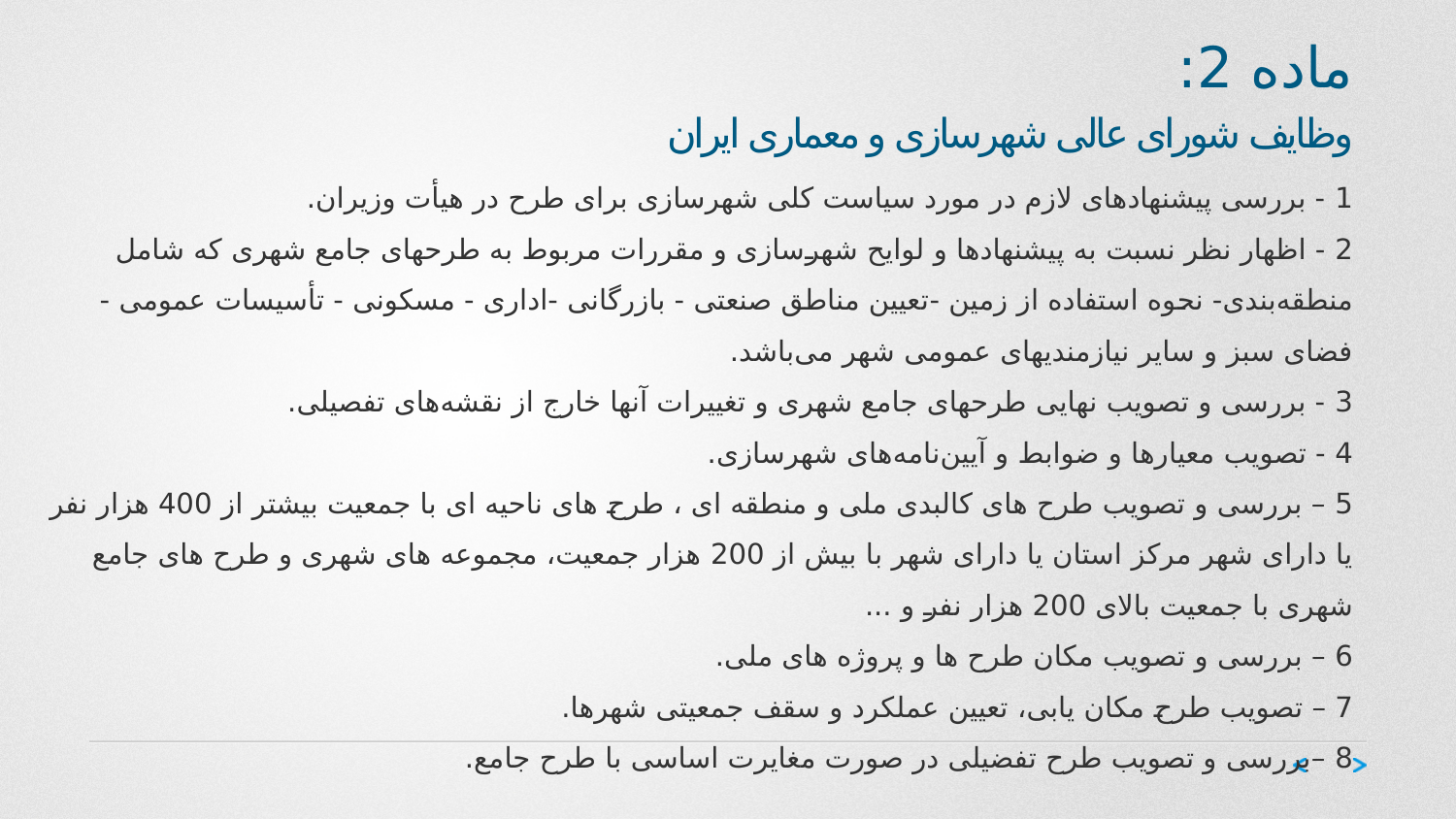

ماده 2:
# وظایف شورای عالی شهرسازی و معماری ایران
1 - بررسی پیشنهادهای لازم در مورد سیاست کلی شهرسازی برای طرح در هیأت وزیران.
2 - اظهار نظر نسبت به پیشنهادها و لوایح شهرسازی و مقررات مربوط به طرحهای جامع شهری که شامل منطقه‌بندی- نحوه استفاده از زمین -‌تعیین مناطق صنعتی - بازرگانی -اداری - مسکونی - تأسیسات عمومی - فضای سبز و سایر نیازمندیهای عمومی شهر می‌باشد.
3 - بررسی و تصویب نهایی طرحهای جامع شهری و تغییرات آنها خارج از نقشه‌های تفصیلی.
4 - تصویب معیارها و ضوابط و آیین‌نامه‌های شهرسازی.
5 – بررسی و تصویب طرح های کالبدی ملی و منطقه ای ، طرح های ناحیه ای با جمعیت بیشتر از 400 هزار نفر یا دارای شهر مرکز استان یا دارای شهر با بیش از 200 هزار جمعیت، مجموعه های شهری و طرح های جامع شهری با جمعیت بالای 200 هزار نفر و ...
6 – بررسی و تصویب مکان طرح ها و پروژه های ملی.
7 – تصویب طرح مکان یابی، تعیین عملکرد و سقف جمعیتی شهرها.
8 –بررسی و تصویب طرح تفضیلی در صورت مغایرت اساسی با طرح جامع.